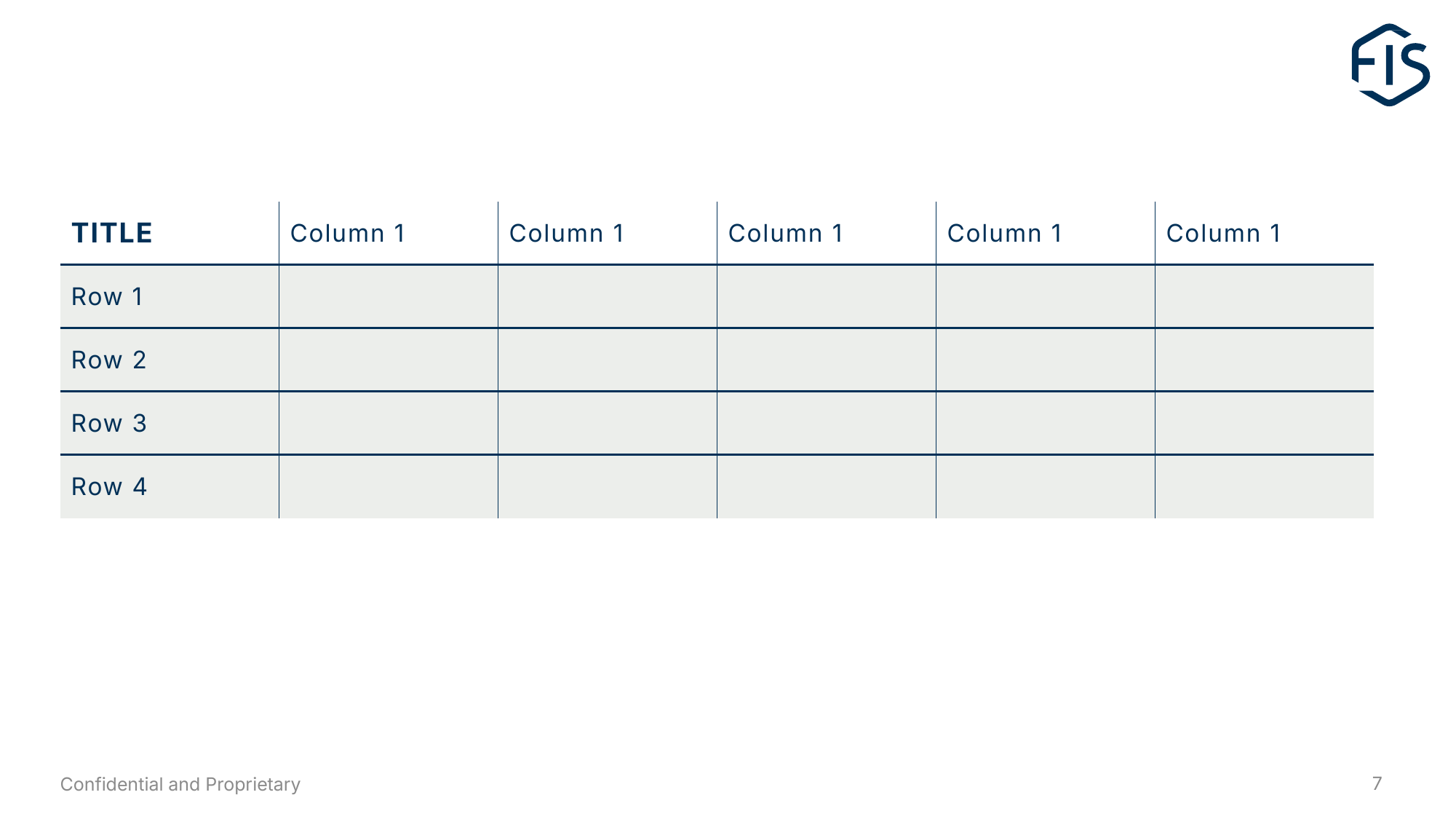

#
| TITLE | Column 1 | Column 1 | Column 1 | Column 1 | Column 1 |
| --- | --- | --- | --- | --- | --- |
| Row 1 |  |  |  |  |  |
| Row 2 |  |  |  |  |  |
| Row 3 |  |  |  |  |  |
| Row 4 |  |  |  |  |  |
7
Confidential and Proprietary